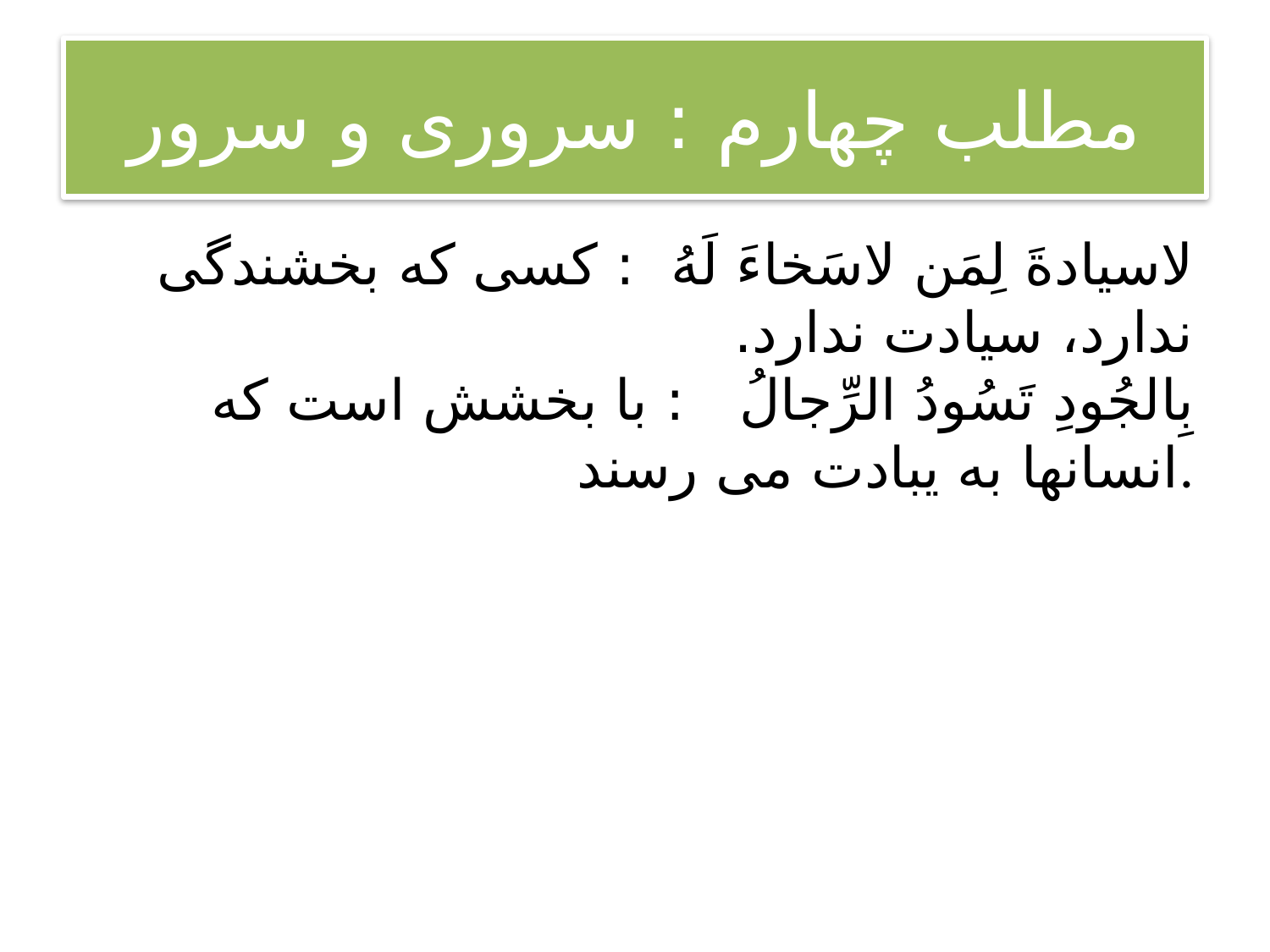

# مطلب چهارم : سروری و سرور
لاسیادةَ لِمَن لاسَخاءَ لَهُ  : کسی که بخشندگی ندارد، سیادت ندارد.
بِالجُودِ تَسُودُ الرِّجالُ   : با بخشش است که انسانها به یبادت می رسند.